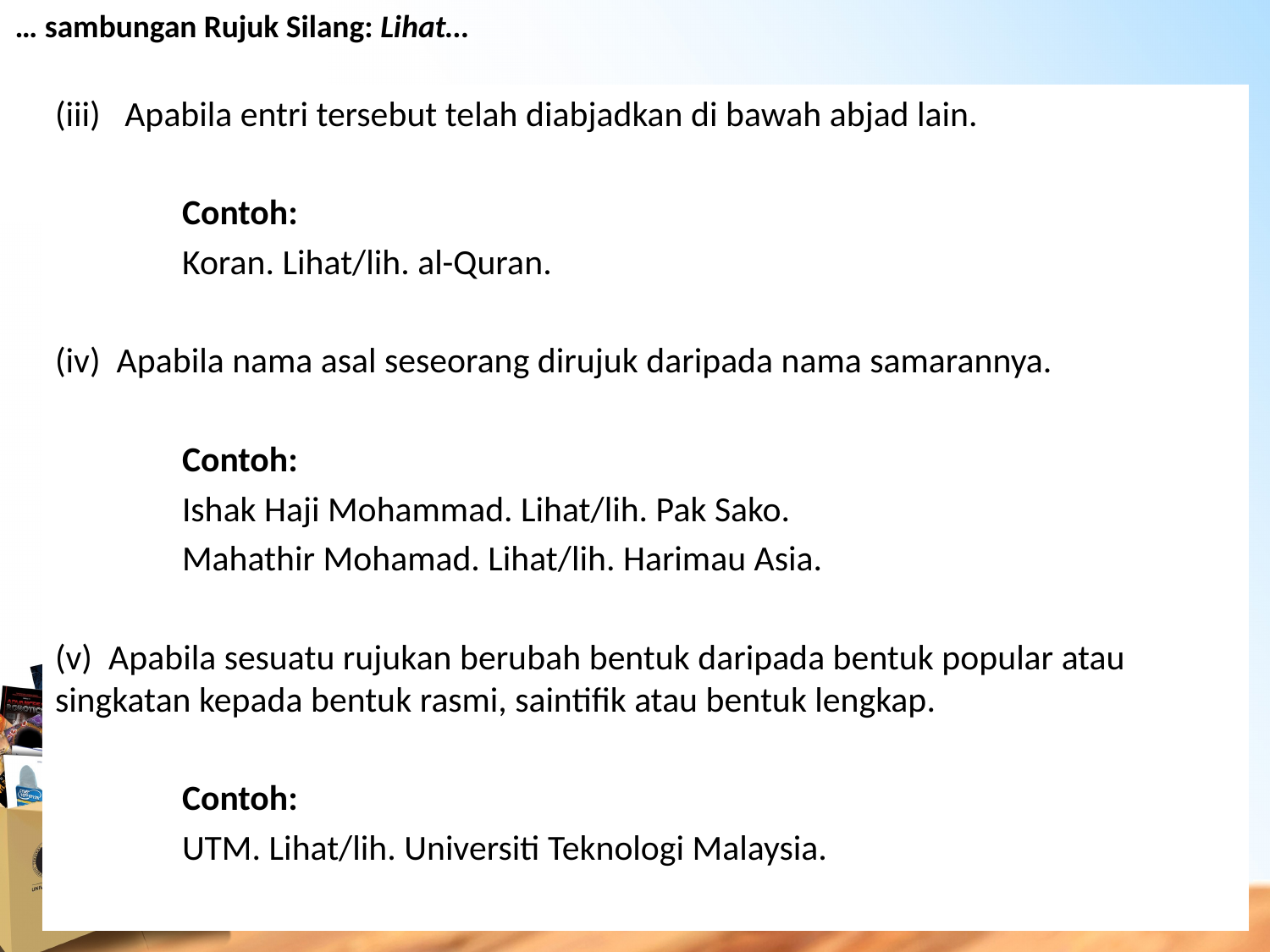

… sambungan Rujuk Silang: Lihat…
(iii)   Apabila entri tersebut telah diabjadkan di bawah abjad lain.

	Contoh:
	Koran. Lihat/lih. al-Quran.

(iv)  Apabila nama asal seseorang dirujuk daripada nama samarannya.

	Contoh:
	Ishak Haji Mohammad. Lihat/lih. Pak Sako.
	Mahathir Mohamad. Lihat/lih. Harimau Asia.

(v)  Apabila sesuatu rujukan berubah bentuk daripada bentuk popular atau singkatan kepada bentuk rasmi, saintifik atau bentuk lengkap.

	Contoh:
	UTM. Lihat/lih. Universiti Teknologi Malaysia.
9